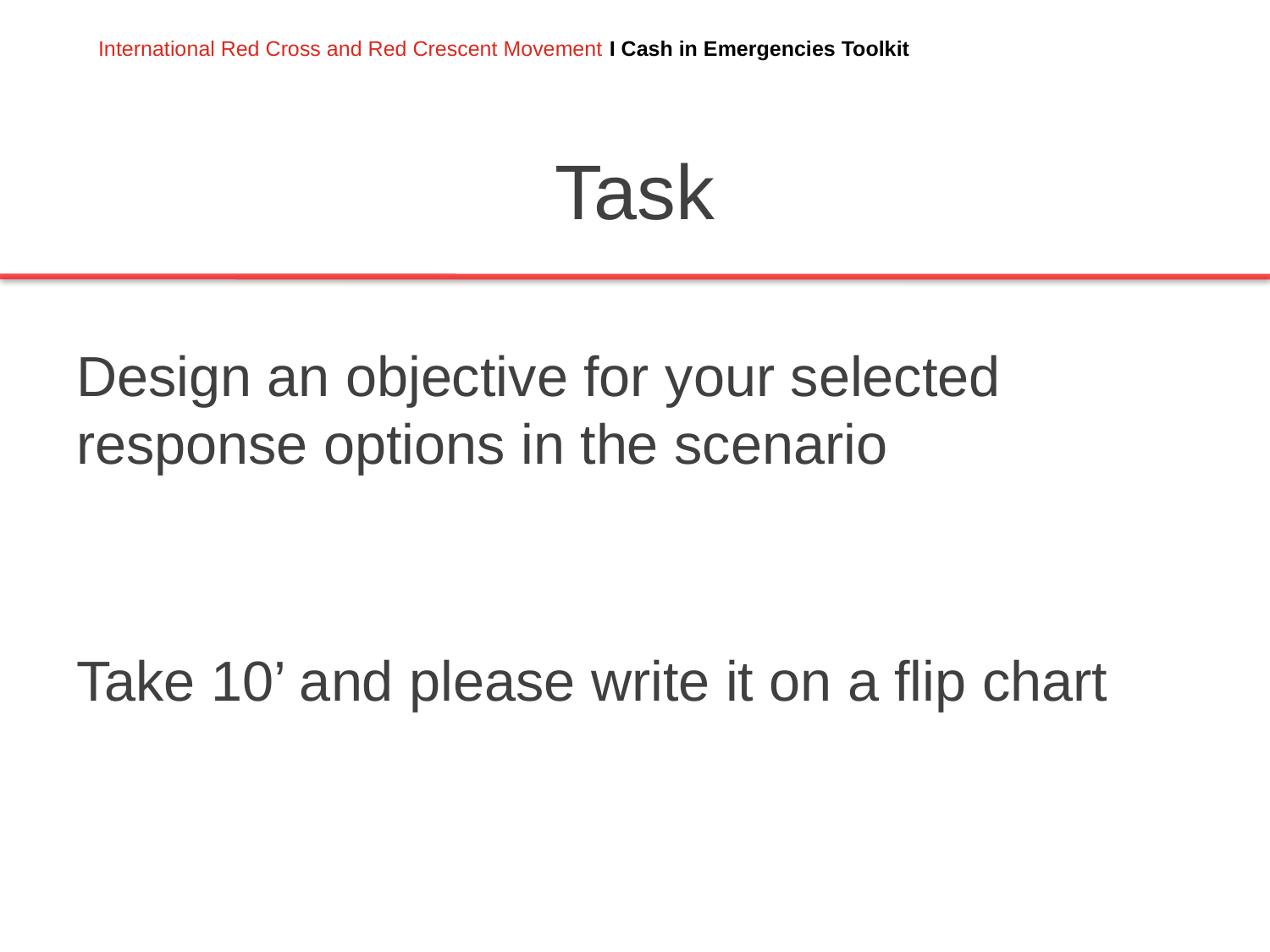

# Task
Design an objective for your selected response options in the scenario

Take 10’ and please write it on a flip chart